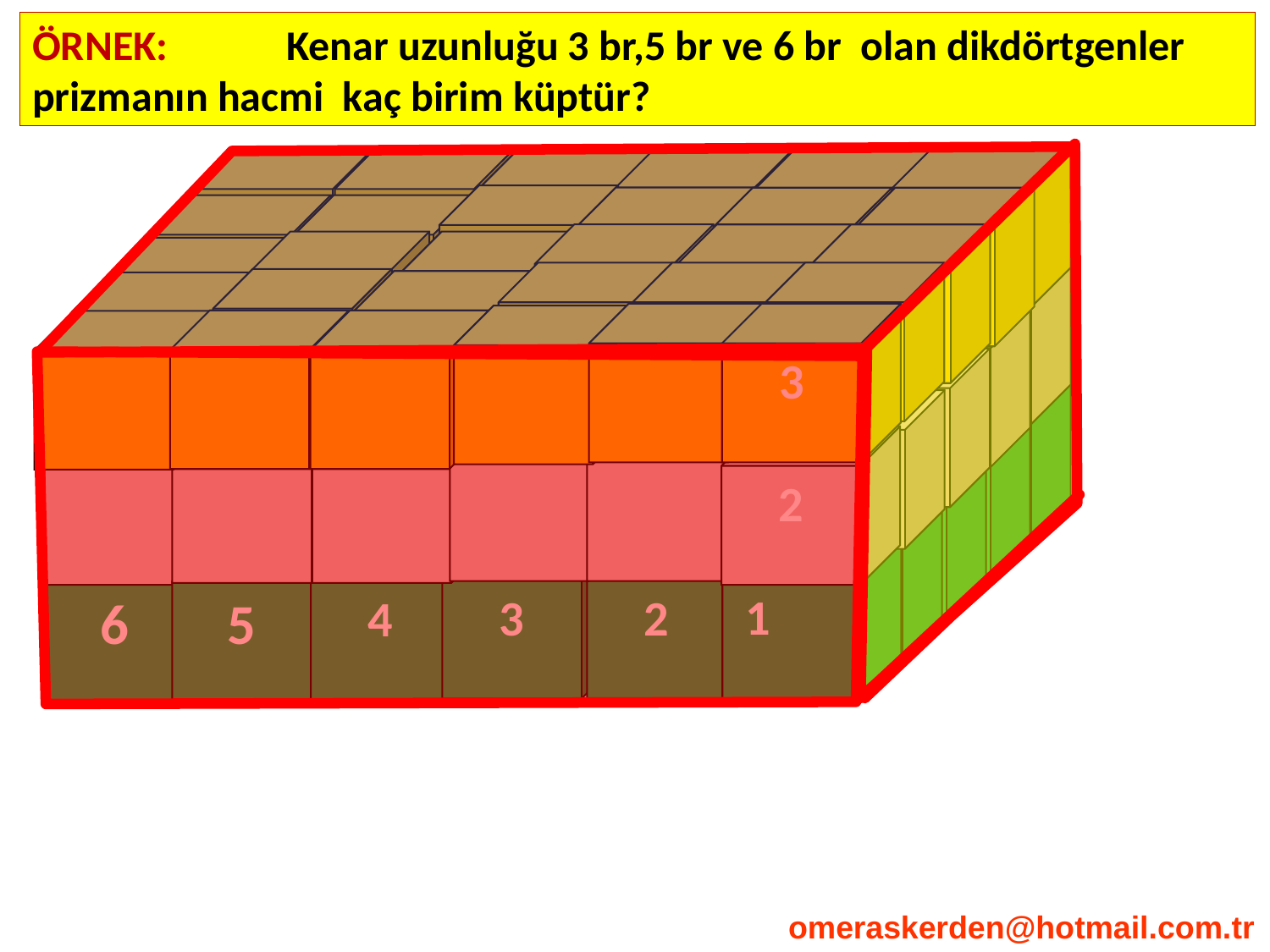

ÖRNEK: 	Kenar uzunluğu 3 br,5 br ve 6 br  olan dikdörtgenler   prizmanın hacmi  kaç birim küptür?

3

5

4

2

3

2
1
3
2
6
5
4
omeraskerden@hotmail.com.tr